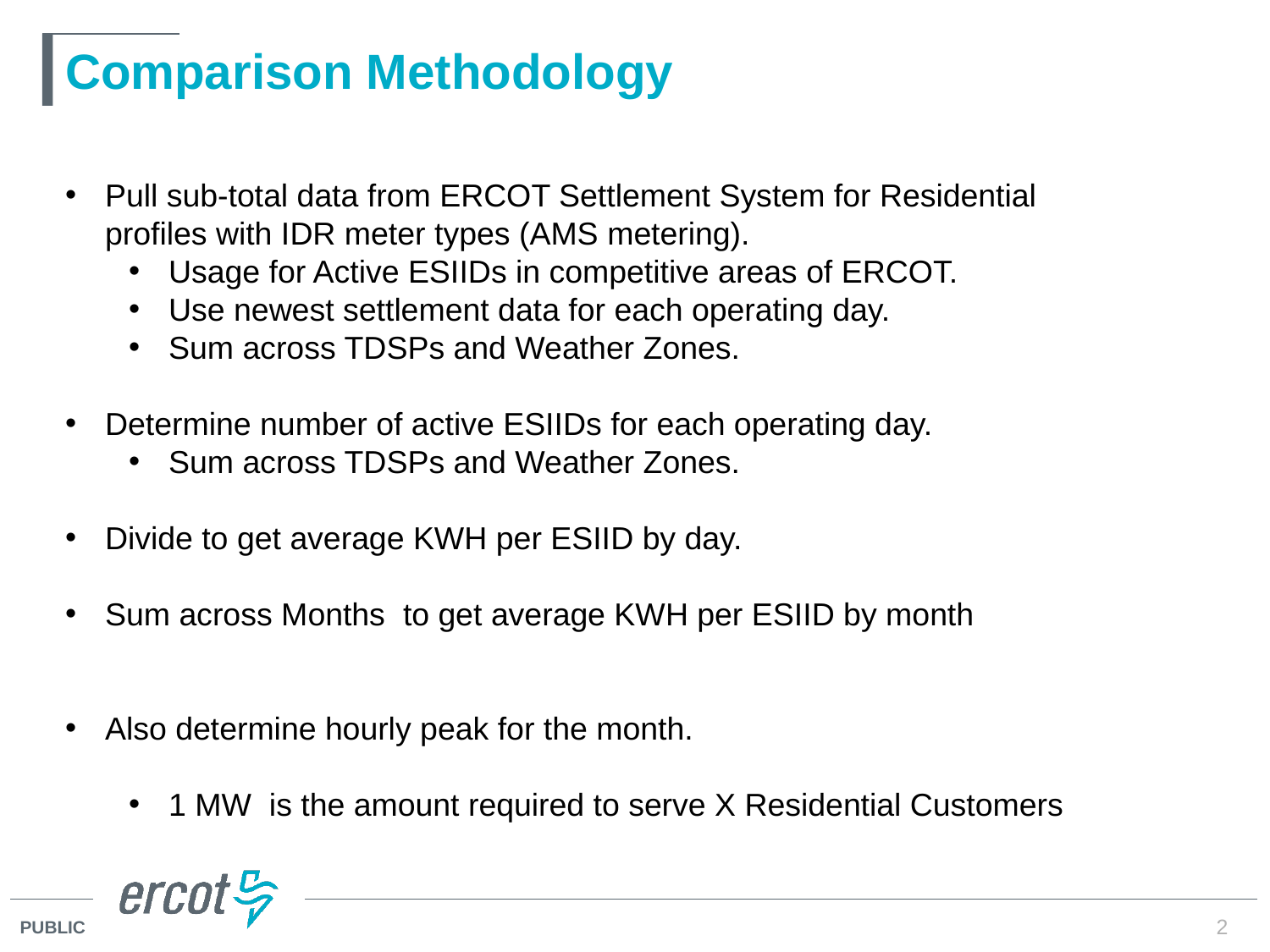

# Comparison Methodology
Pull sub-total data from ERCOT Settlement System for Residential profiles with IDR meter types (AMS metering).
Usage for Active ESIIDs in competitive areas of ERCOT.
Use newest settlement data for each operating day.
Sum across TDSPs and Weather Zones.

Determine number of active ESIIDs for each operating day.
Sum across TDSPs and Weather Zones.

Divide to get average KWH per ESIID by day.

Sum across Months  to get average KWH per ESIID by month

Also determine hourly peak for the month.

1 MW  is the amount required to serve X Residential Customers
2